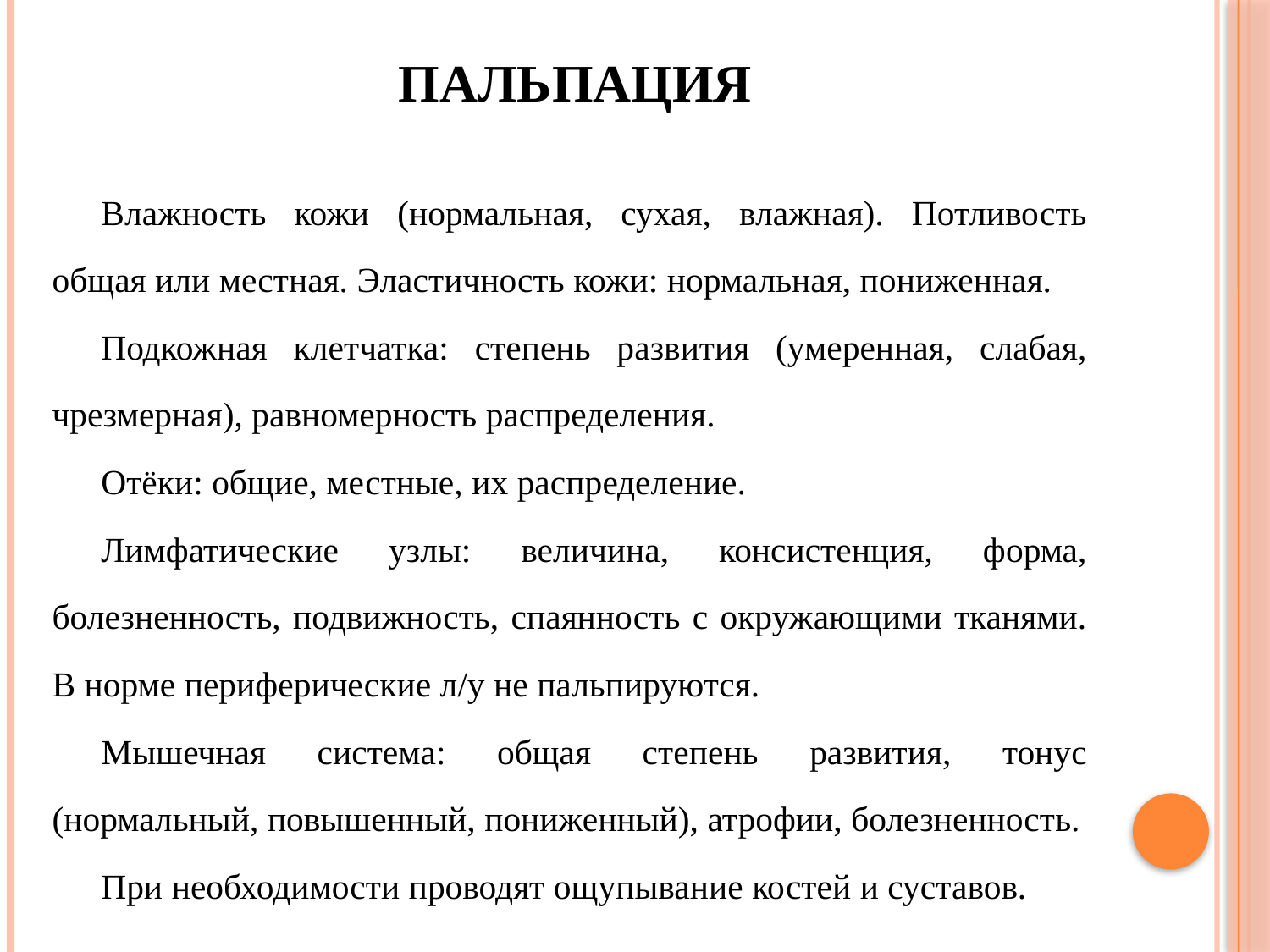

# Пальпация
Влажность кожи (нормальная, сухая, влажная). Потливость общая или местная. Эластичность кожи: нормальная, пониженная.
Подкожная клетчатка: степень развития (умеренная, слабая, чрезмерная), равномерность распределения.
Отёки: общие, местные, их распределение.
Лимфатические узлы: величина, консистенция, форма, болезненность, подвижность, спаянность с окружающими тканями. В норме периферические л/у не пальпируются.
Мышечная система: общая степень развития, тонус (нормальный, повышенный, пониженный), атрофии, болезненность.
При необходимости проводят ощупывание костей и суставов.